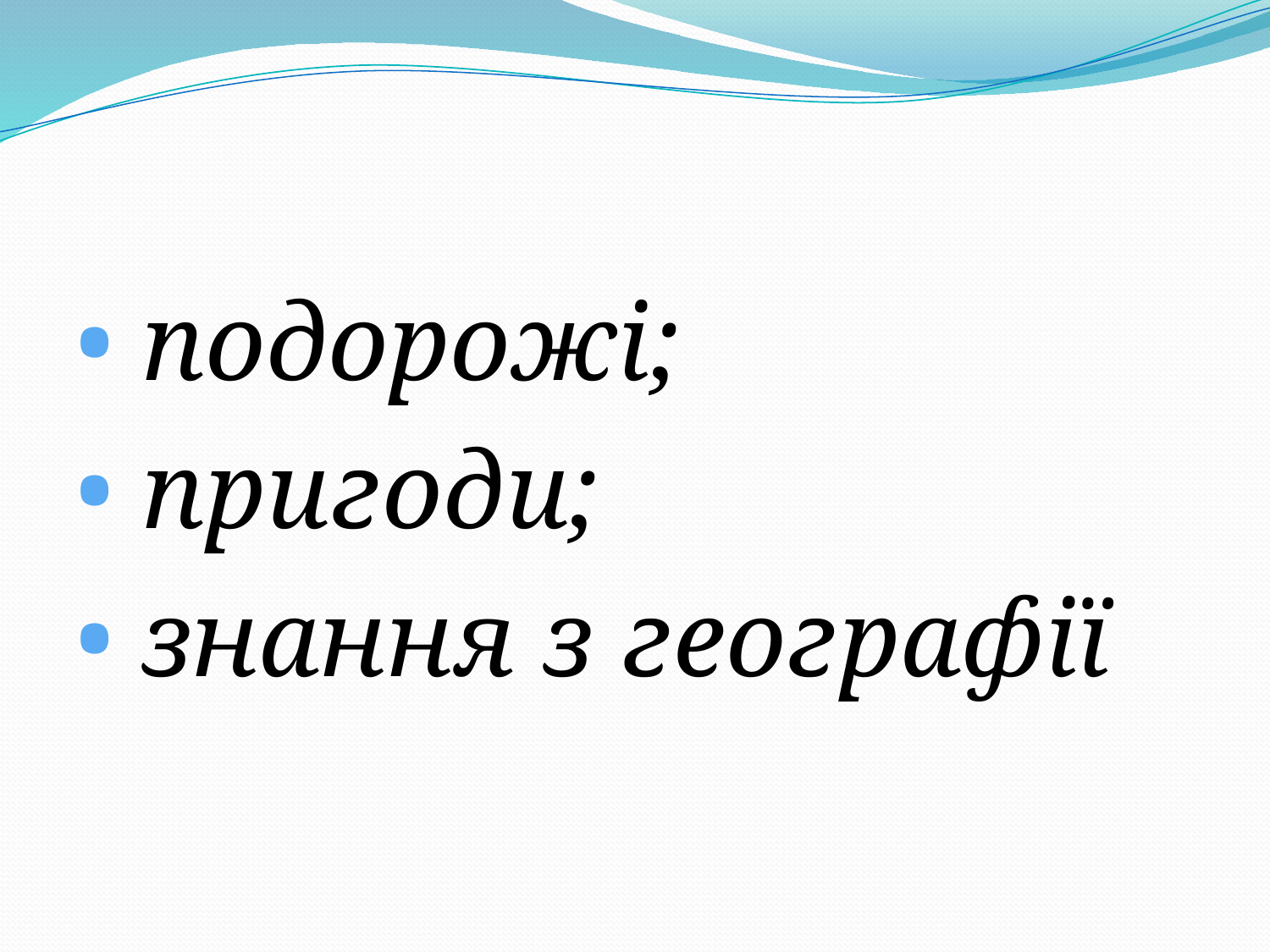

#
• подорожі;
• пригоди;
• знання з географії